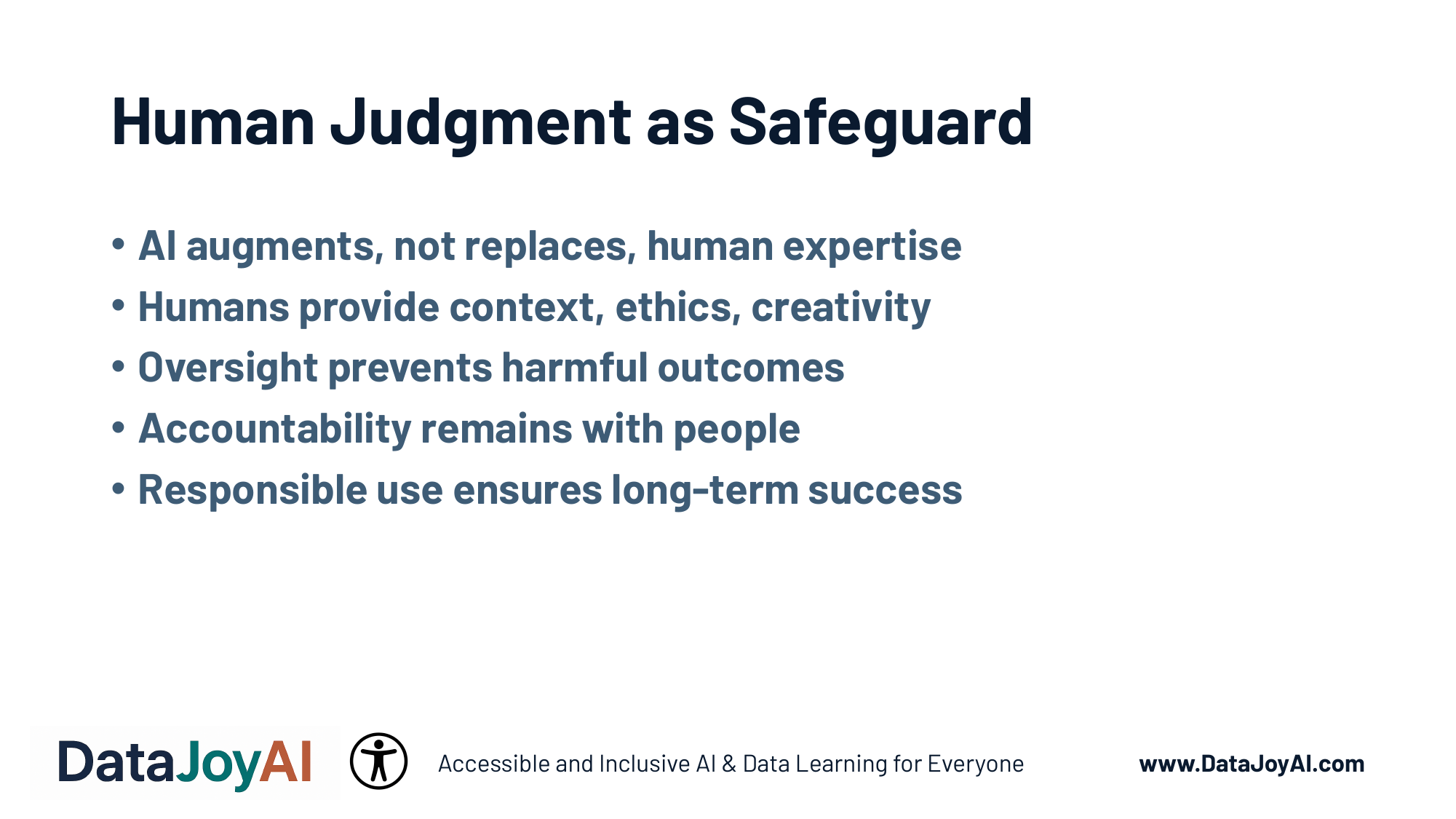

# Human Judgment as Safeguard
AI augments, not replaces, human expertise
Humans provide context, ethics, creativity
Oversight prevents harmful outcomes
Accountability remains with people
Responsible use ensures long-term success